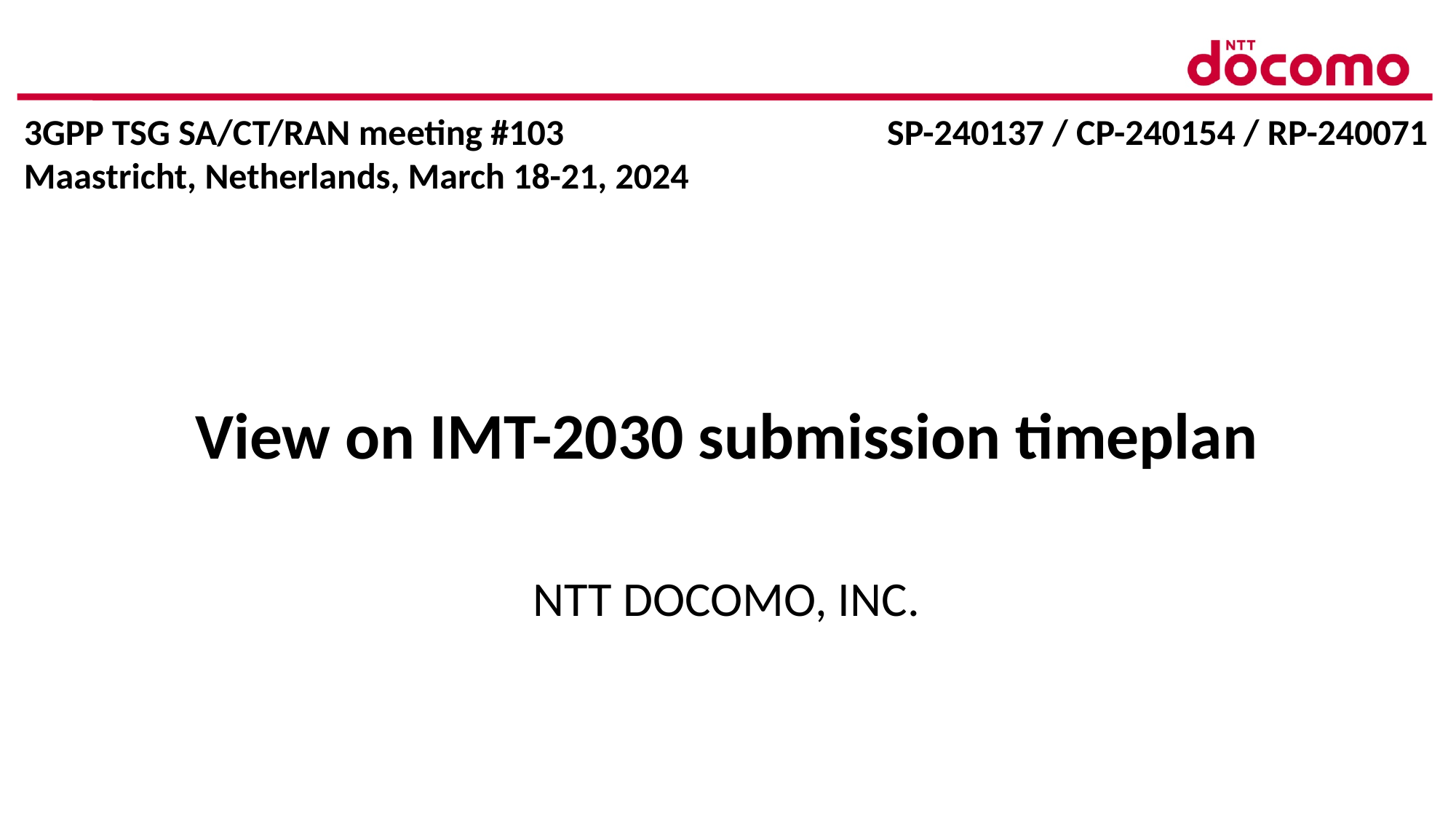

3GPP TSG SA/CT/RAN meeting #103
Maastricht, Netherlands, March 18-21, 2024
SP-240137 / CP-240154 / RP-240071
# View on IMT-2030 submission timeplan
NTT DOCOMO, INC.